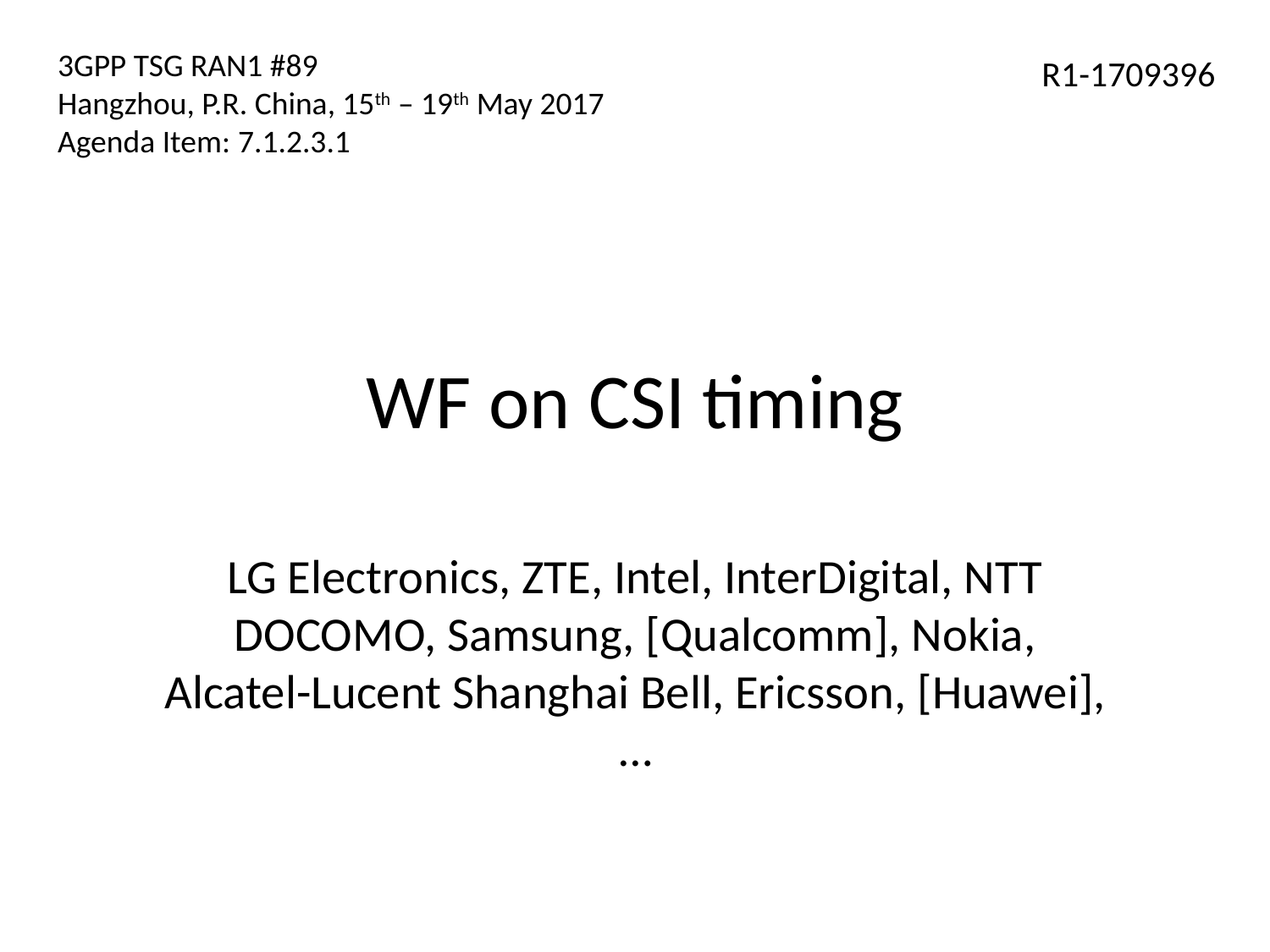

3GPP TSG RAN1 #89
Hangzhou, P.R. China, 15th – 19th May 2017
Agenda Item: 7.1.2.3.1
R1-1709396
# WF on CSI timing
LG Electronics, ZTE, Intel, InterDigital, NTT DOCOMO, Samsung, [Qualcomm], Nokia, Alcatel-Lucent Shanghai Bell, Ericsson, [Huawei], …